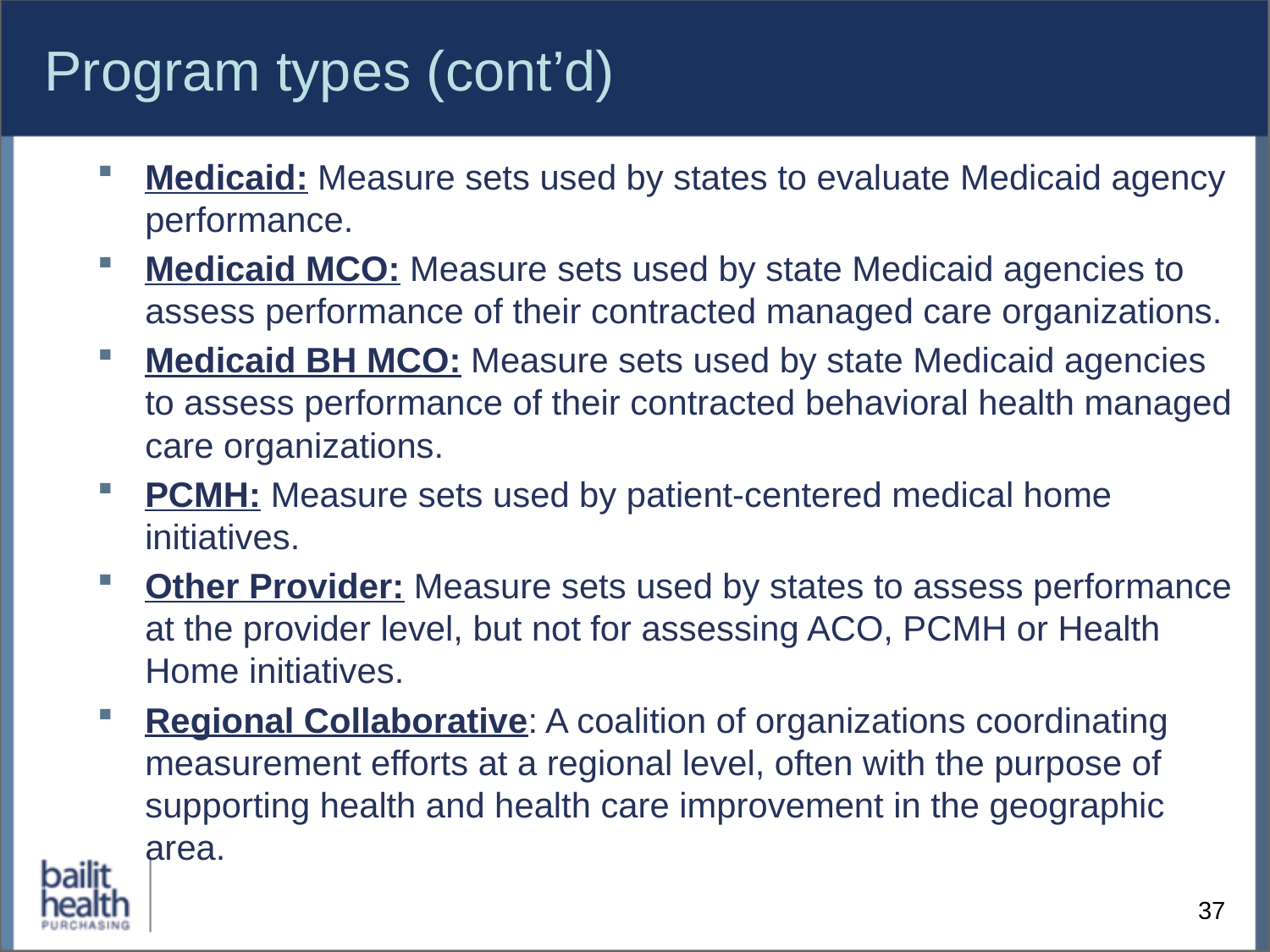

# Program types (cont’d)
Medicaid: Measure sets used by states to evaluate Medicaid agency performance.
Medicaid MCO: Measure sets used by state Medicaid agencies to assess performance of their contracted managed care organizations.
Medicaid BH MCO: Measure sets used by state Medicaid agencies to assess performance of their contracted behavioral health managed care organizations.
PCMH: Measure sets used by patient-centered medical home initiatives.
Other Provider: Measure sets used by states to assess performance at the provider level, but not for assessing ACO, PCMH or Health Home initiatives.
Regional Collaborative: A coalition of organizations coordinating measurement efforts at a regional level, often with the purpose of supporting health and health care improvement in the geographic area.
37